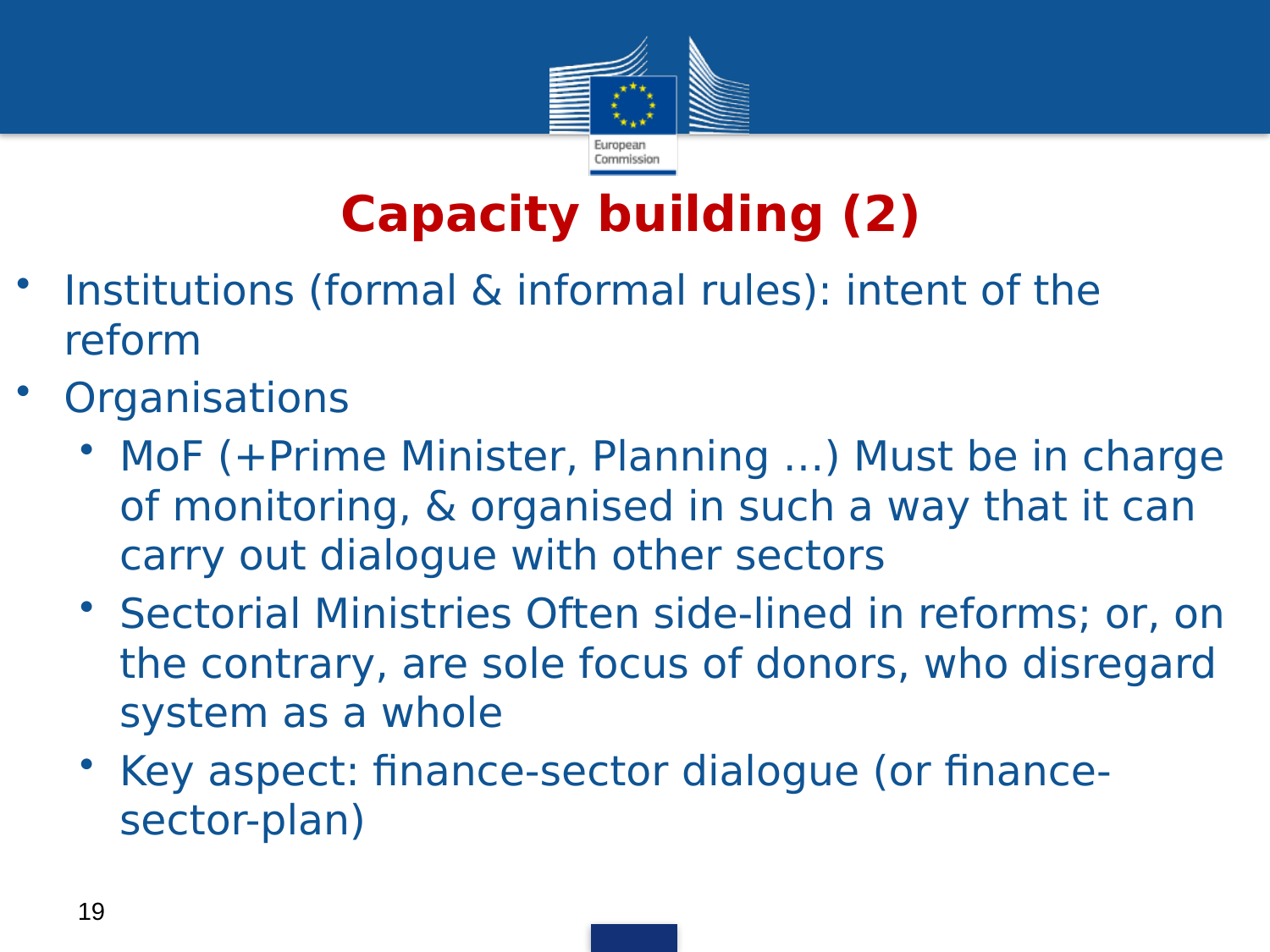

# Capacity building (2)
Institutions (formal & informal rules): intent of the reform
Organisations
MoF (+Prime Minister, Planning …) Must be in charge of monitoring, & organised in such a way that it can carry out dialogue with other sectors
Sectorial Ministries Often side-lined in reforms; or, on the contrary, are sole focus of donors, who disregard system as a whole
Key aspect: finance-sector dialogue (or finance-sector-plan)
19